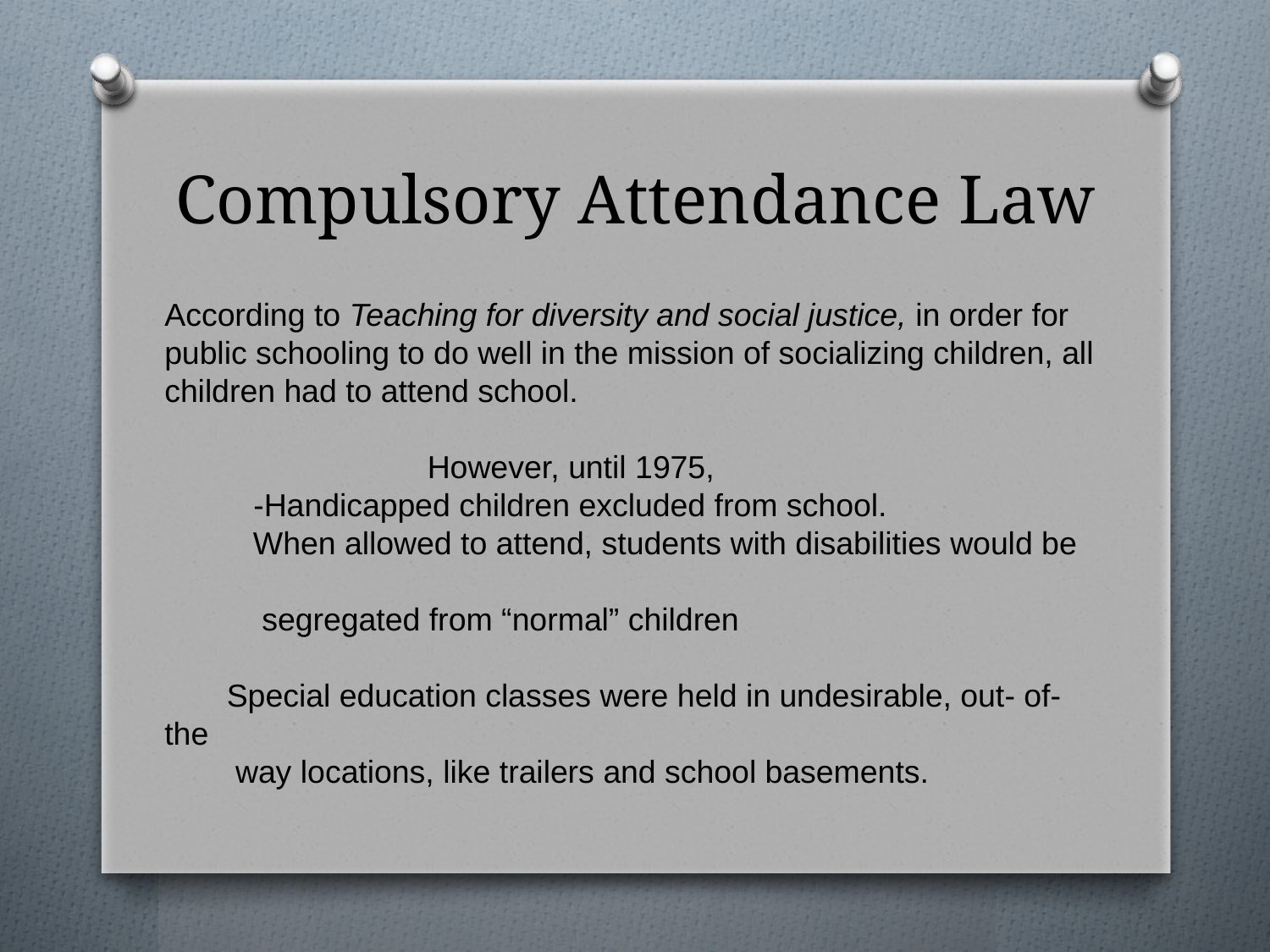

# Compulsory Attendance Law
According to Teaching for diversity and social justice, in order for public schooling to do well in the mission of socializing children, all children had to attend school.
	      	 However, until 1975,
          -Handicapped children excluded from school.
          When allowed to attend, students with disabilities would be
           segregated from “normal” children
       Special education classes were held in undesirable, out- of- the
        way locations, like trailers and school basements.